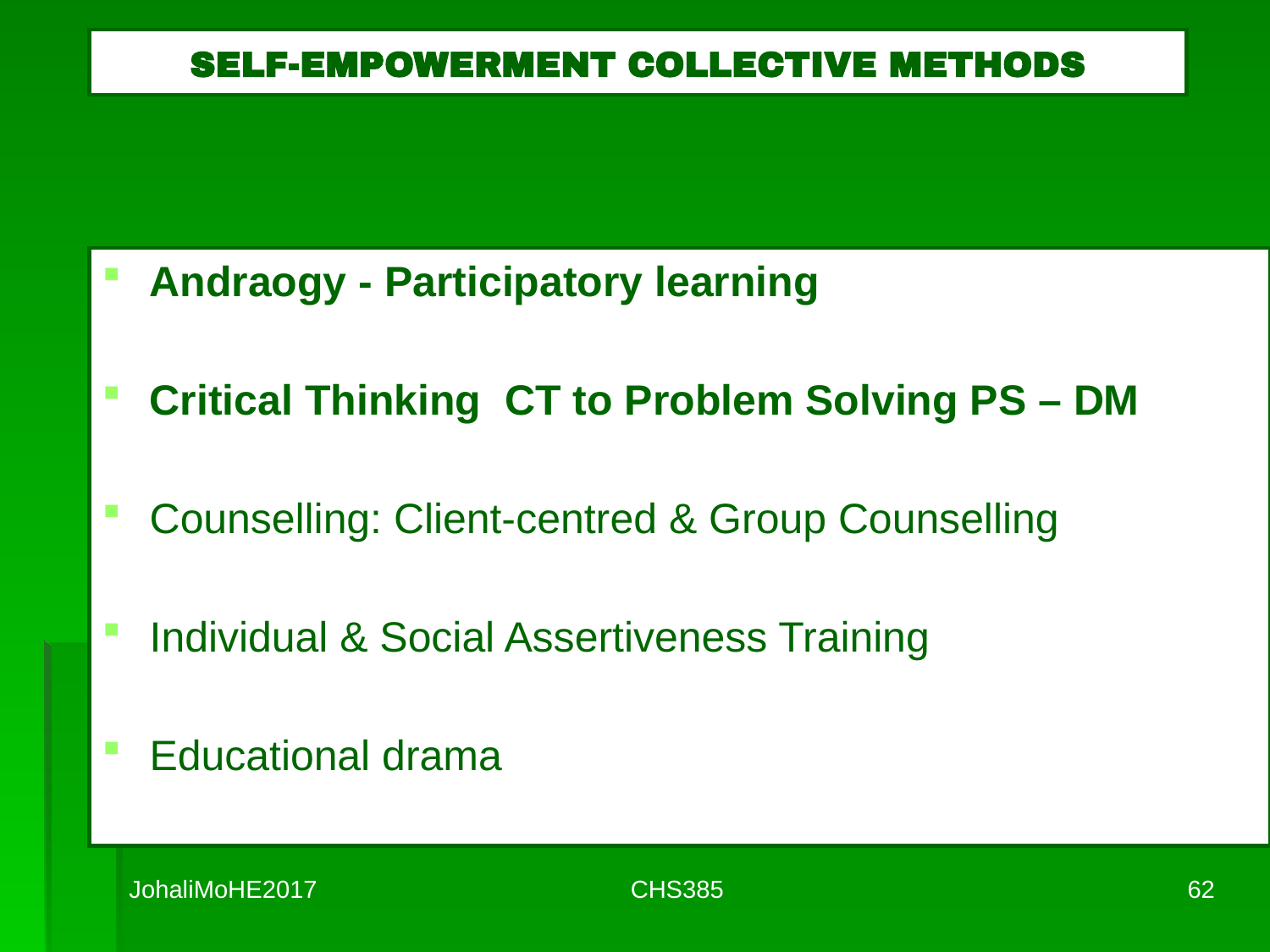

# SELF-EMPOWERMENT COLLECTIVE METHODS
Andraogy - Participatory learning

Critical Thinking  CT to Problem Solving PS – DM

Counselling: Client-centred & Group Counselling

Individual & Social Assertiveness Training

Educational drama
JohaliMoHE2017
CHS385
62